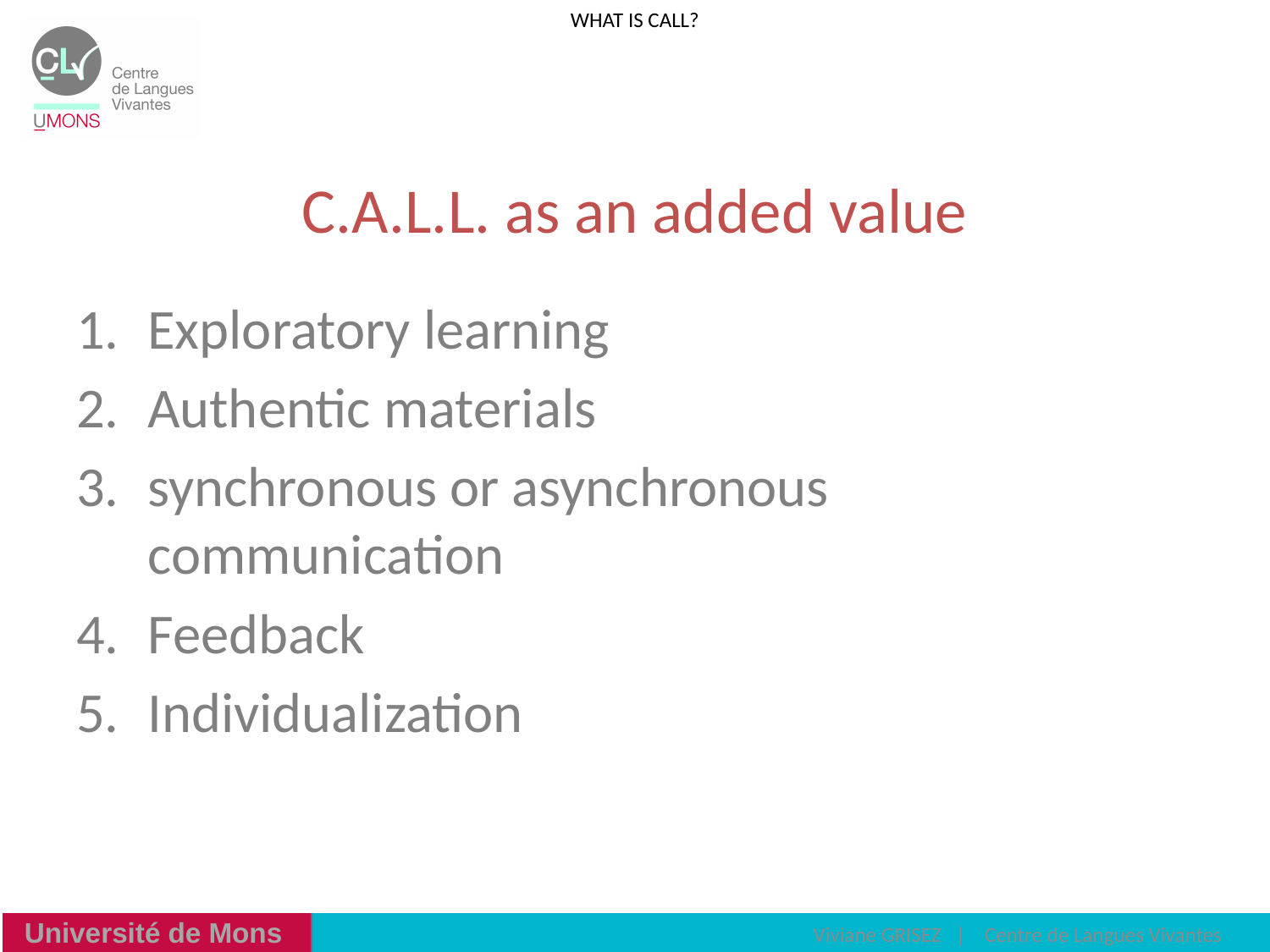

What is CALL?
# C.A.L.L. as an added value
Exploratory learning
Authentic materials
synchronous or asynchronous communication
Feedback
Individualization

 Viviane GRISEZ   |    Centre de Langues Vivantes